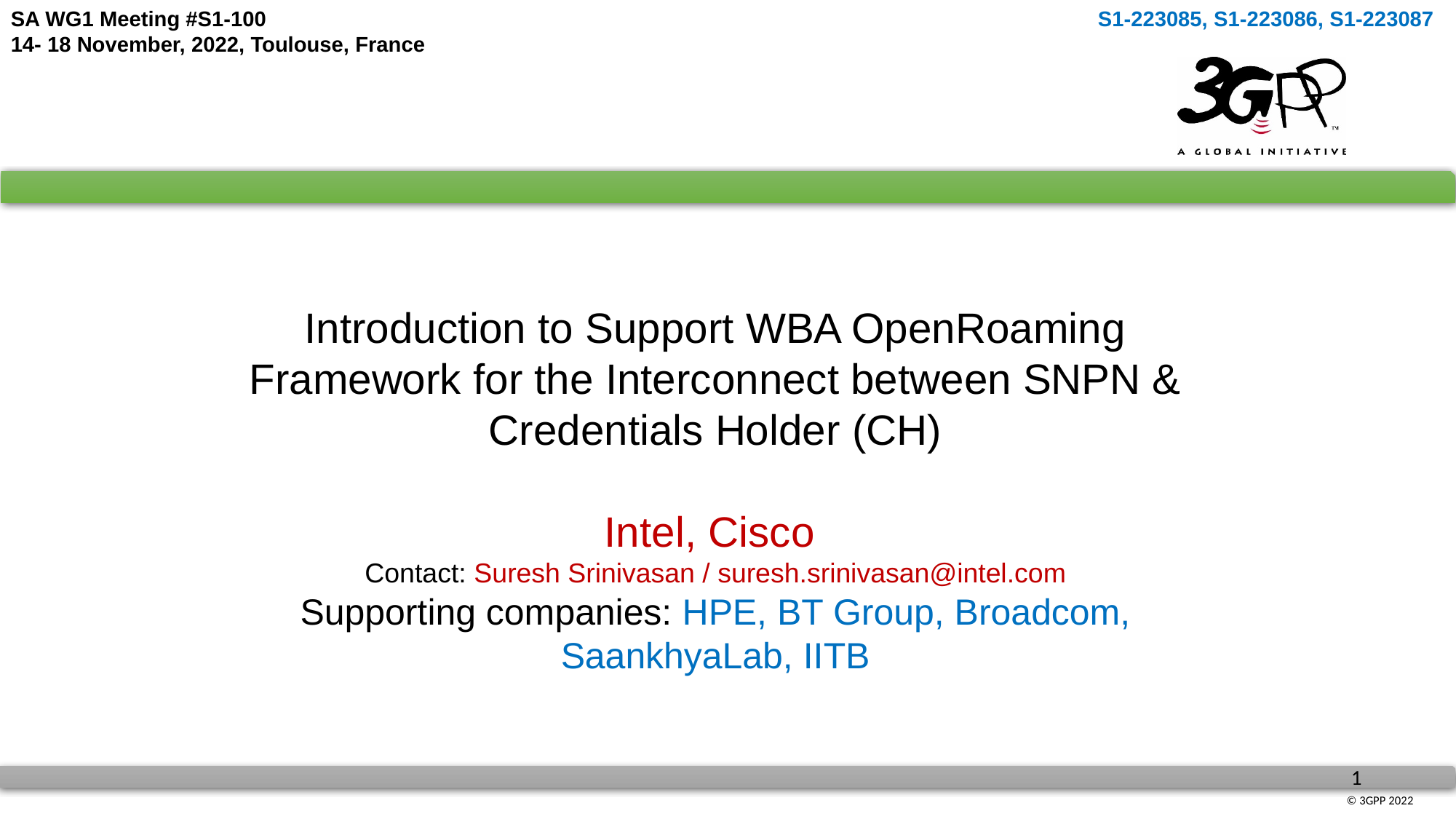

SA WG1 Meeting #S1-100
14- 18 November, 2022, Toulouse, France
S1-223085, S1-223086, S1-223087
Introduction to Support WBA OpenRoaming Framework for the Interconnect between SNPN & Credentials Holder (CH)

Intel, Cisco
Contact:	Suresh Srinivasan / suresh.srinivasan@intel.com
Supporting companies: HPE, BT Group, Broadcom, SaankhyaLab, IITB